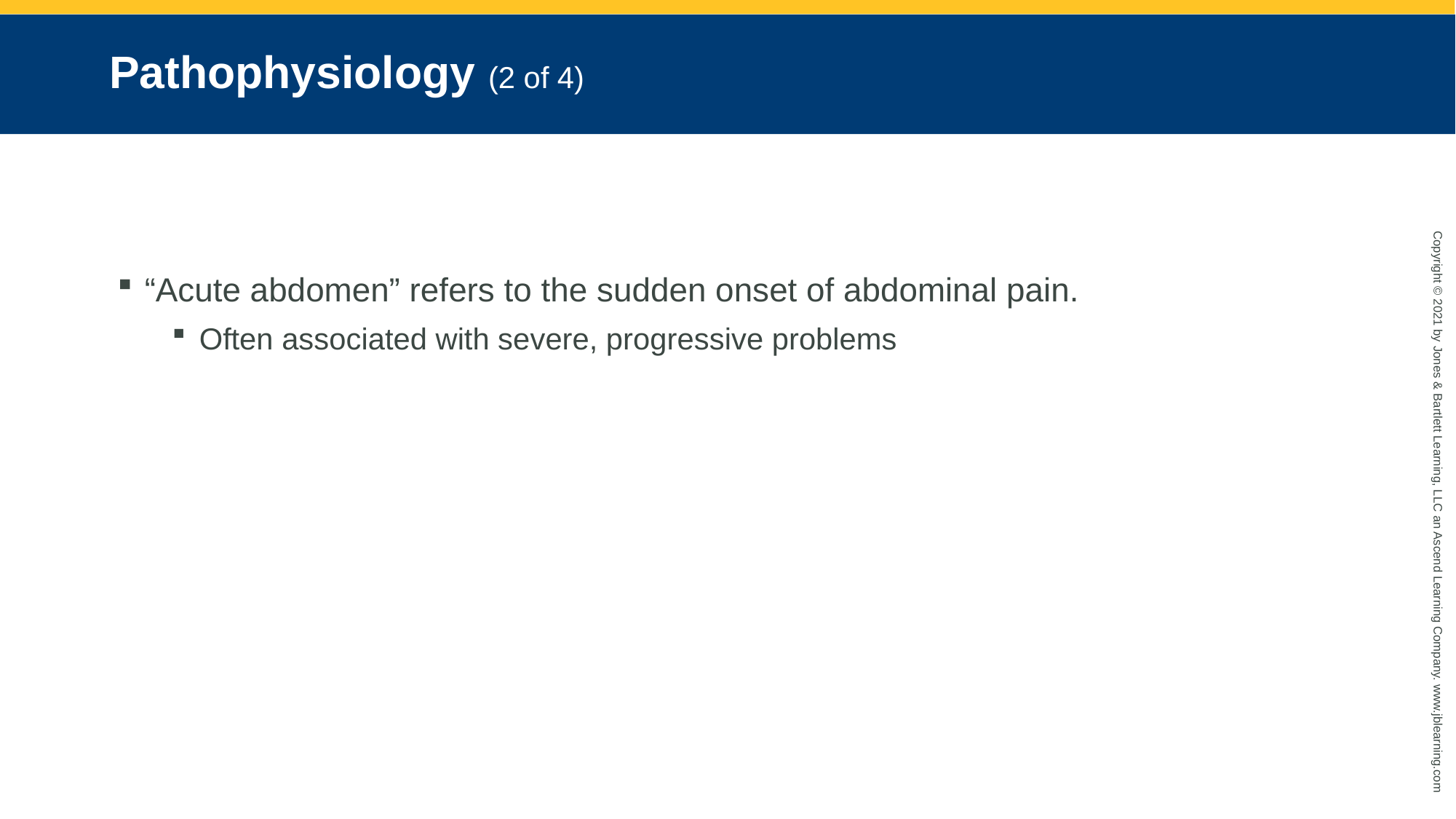

# Pathophysiology (2 of 4)
“Acute abdomen” refers to the sudden onset of abdominal pain.
Often associated with severe, progressive problems